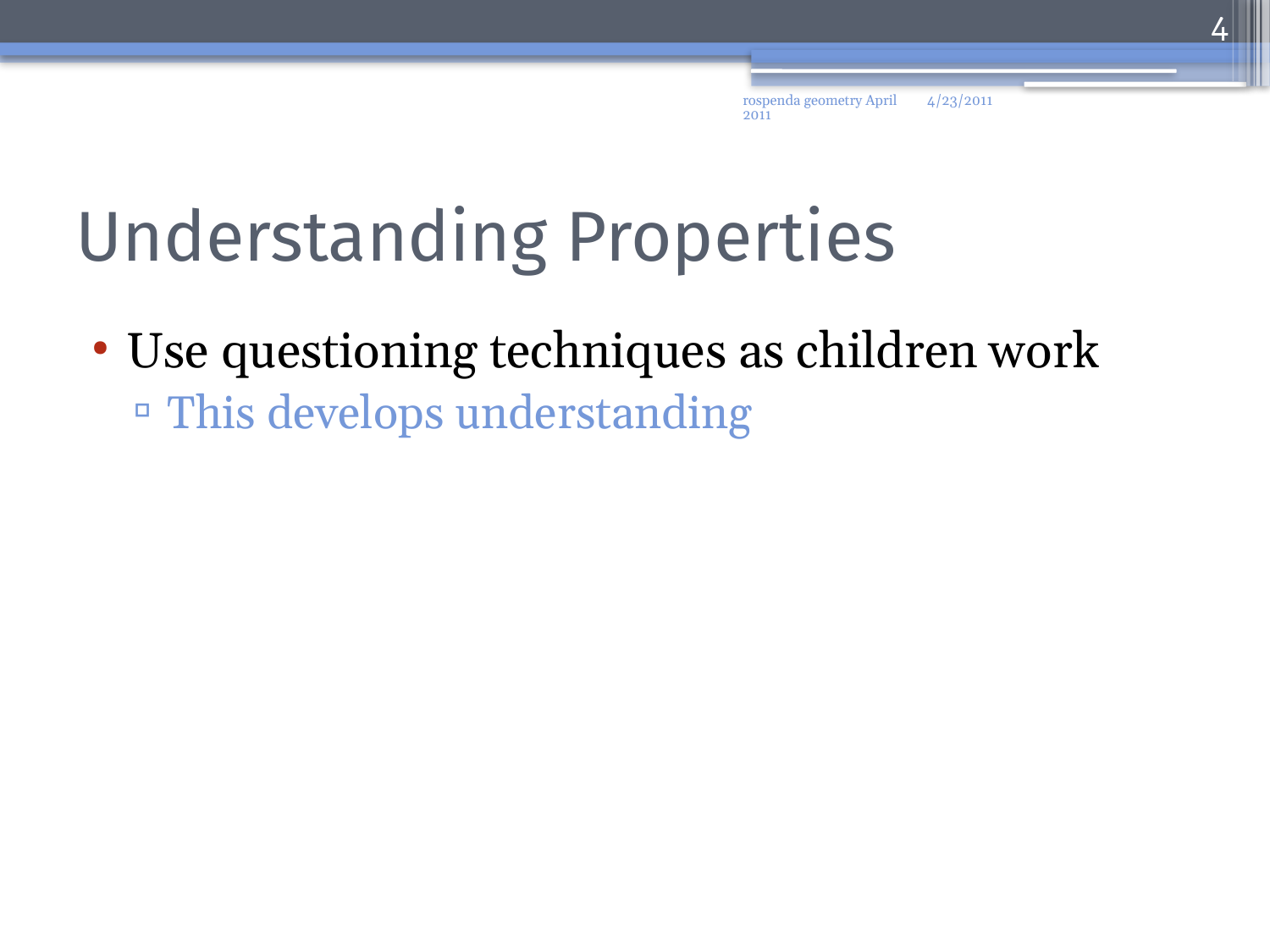

4
rospenda geometry April 2011
4/23/2011
# Understanding Properties
Use questioning techniques as children work
This develops understanding